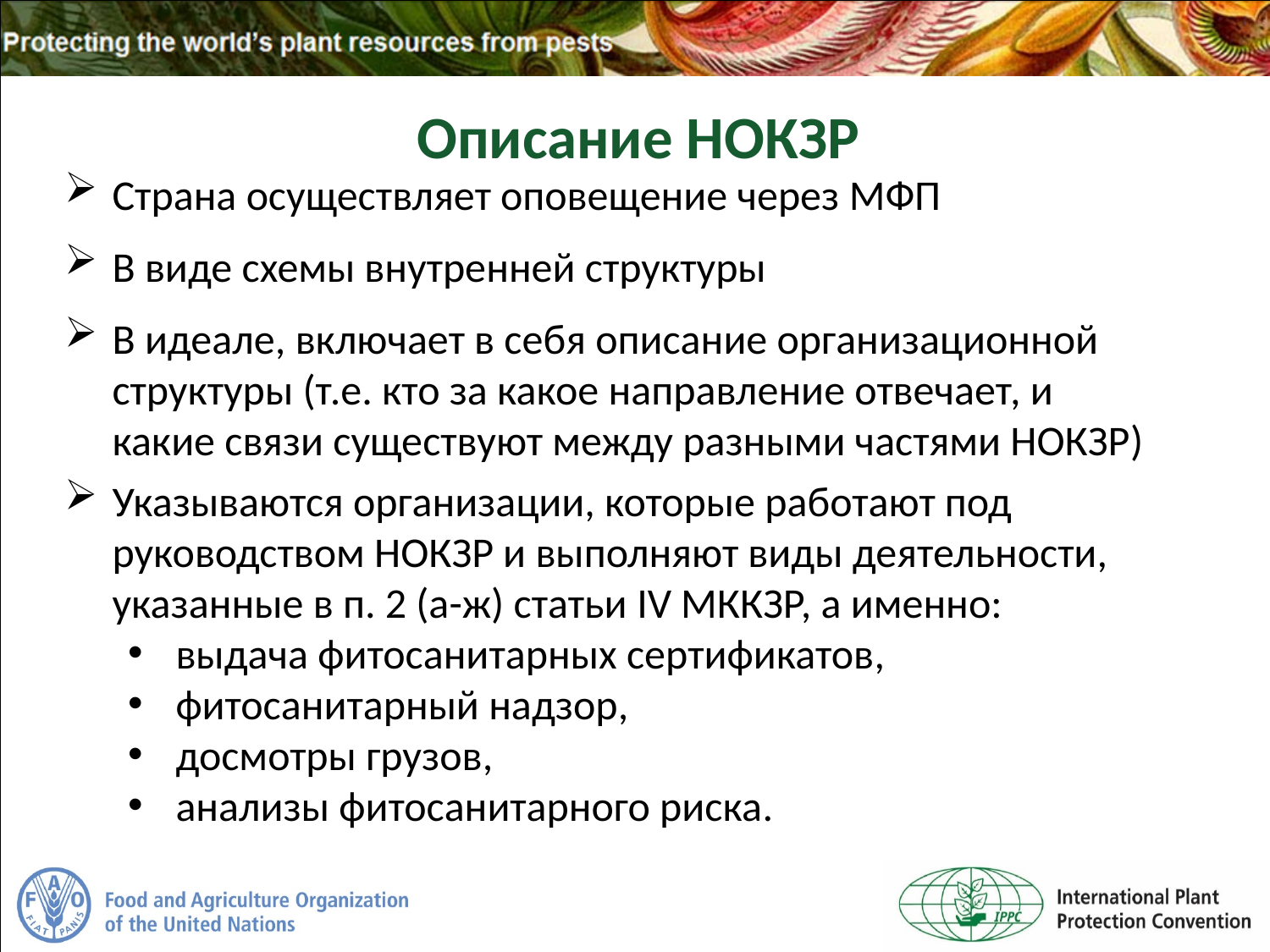

Описание НОКЗР
Страна осуществляет оповещение через МФП
В виде схемы внутренней структуры
В идеале, включает в себя описание организационной структуры (т.е. кто за какое направление отвечает, и какие связи существуют между разными частями НОКЗР)
Указываются организации, которые работают под руководством НОКЗР и выполняют виды деятельности, указанные в п. 2 (а-ж) статьи IV МККЗР, а именно:
выдача фитосанитарных сертификатов,
фитосанитарный надзор,
досмотры грузов,
анализы фитосанитарного риска.